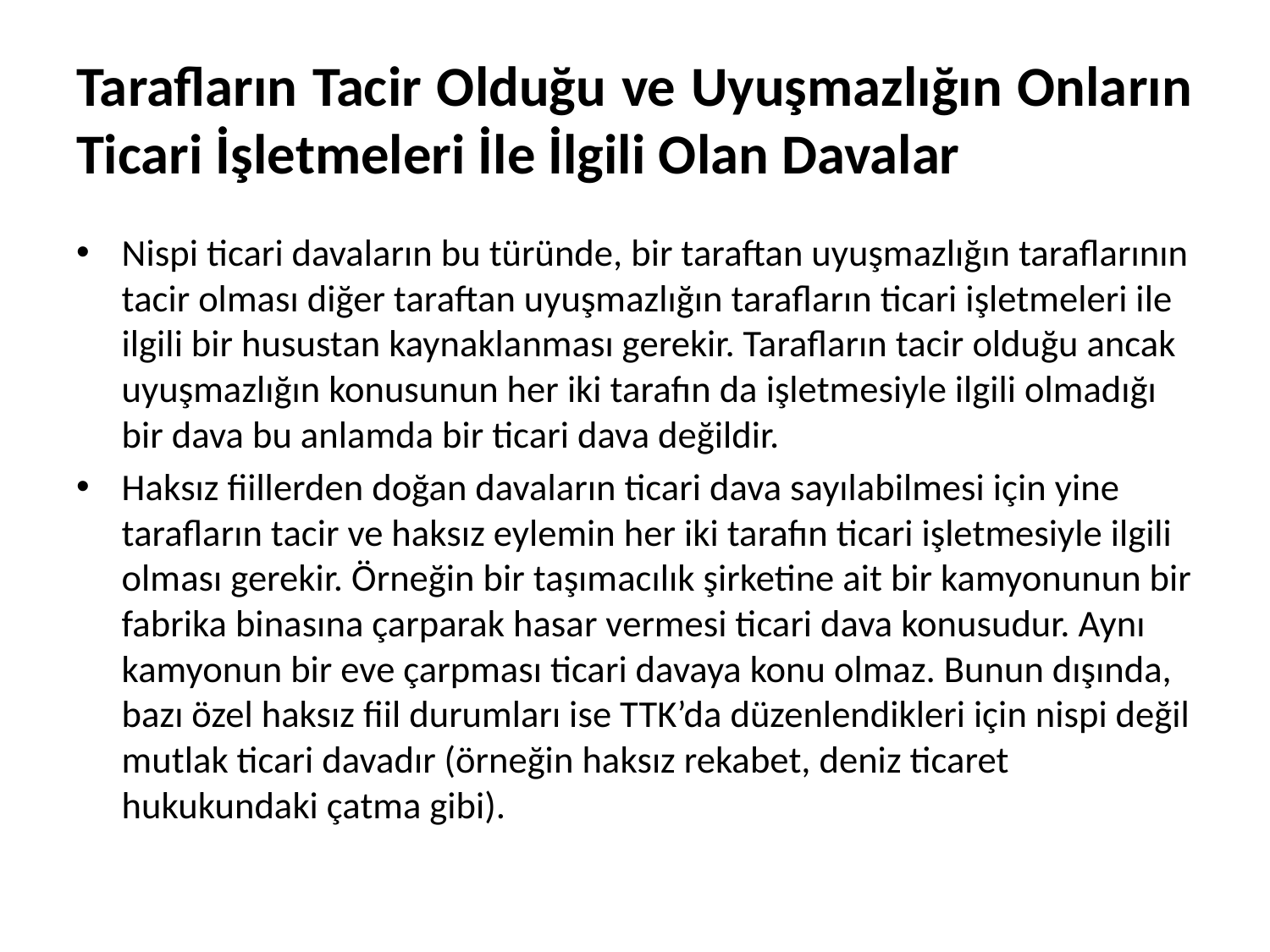

# Tarafların Tacir Olduğu ve Uyuşmazlığın Onların Ticari İşletmeleri İle İlgili Olan Davalar
Nispi ticari davaların bu türünde, bir taraftan uyuşmazlığın taraflarının tacir olması diğer taraftan uyuşmazlığın tarafların ticari işletmeleri ile ilgili bir husustan kaynaklanması gerekir. Tarafların tacir olduğu ancak uyuşmazlığın konusunun her iki tarafın da işletmesiyle ilgili olmadığı bir dava bu anlamda bir ticari dava değildir.
Haksız fiillerden doğan davaların ticari dava sayılabilmesi için yine tarafların tacir ve haksız eylemin her iki tarafın ticari işletmesiyle ilgili olması gerekir. Örneğin bir taşımacılık şirketine ait bir kamyonunun bir fabrika binasına çarparak hasar vermesi ticari dava konusudur. Aynı kamyonun bir eve çarpması ticari davaya konu olmaz. Bunun dışında, bazı özel haksız fiil durumları ise TTK’da düzenlendikleri için nispi değil mutlak ticari davadır (örneğin haksız rekabet, deniz ticaret hukukundaki çatma gibi).